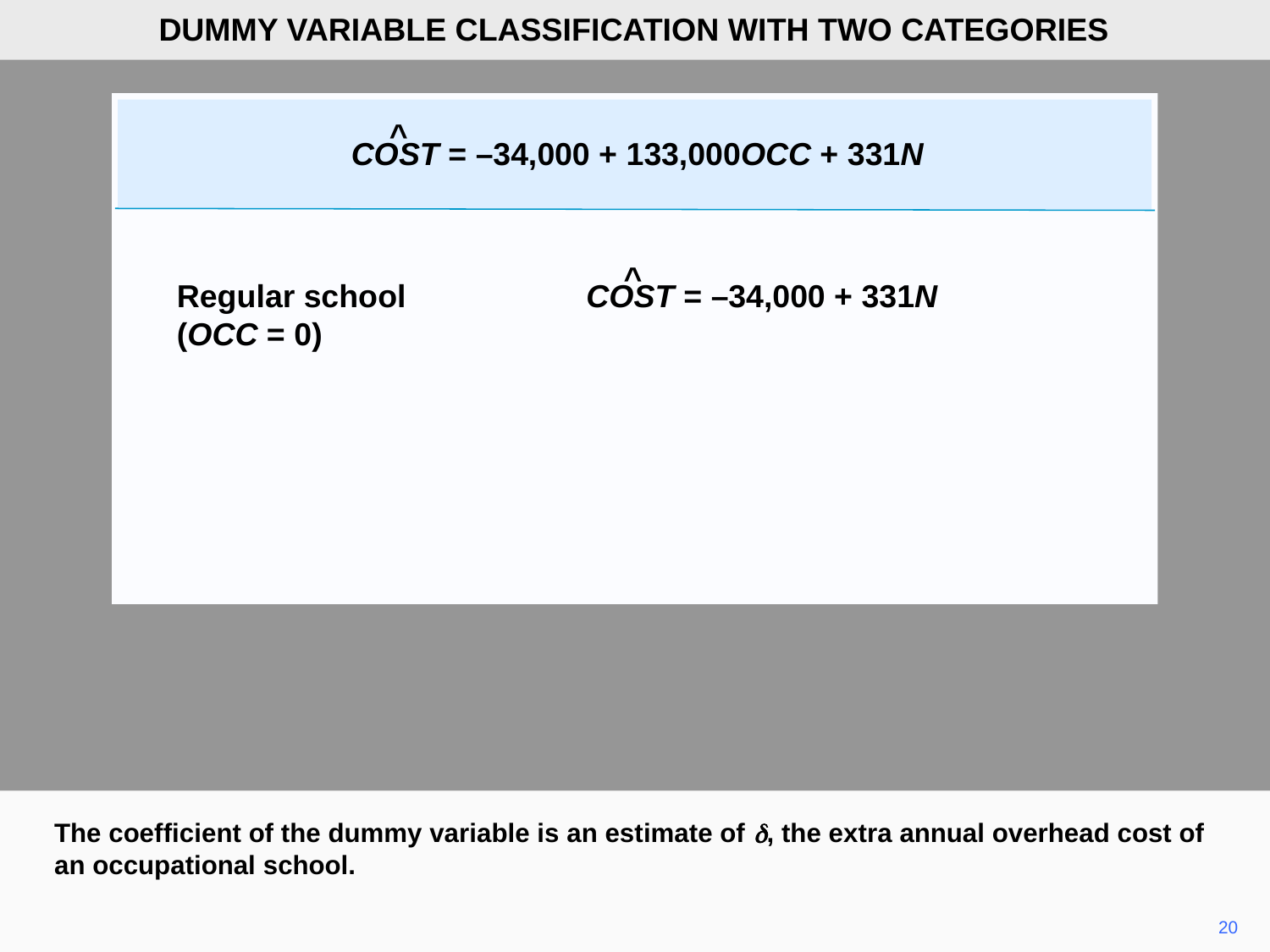

DUMMY VARIABLE CLASSIFICATION WITH TWO CATEGORIES

^
COST = –34,000 + 133,000OCC + 331N

^
COST = –34,000 + 331N
Regular school
(OCC = 0)

The coefficient of the dummy variable is an estimate of δ, the extra annual overhead cost of an occupational school.
20